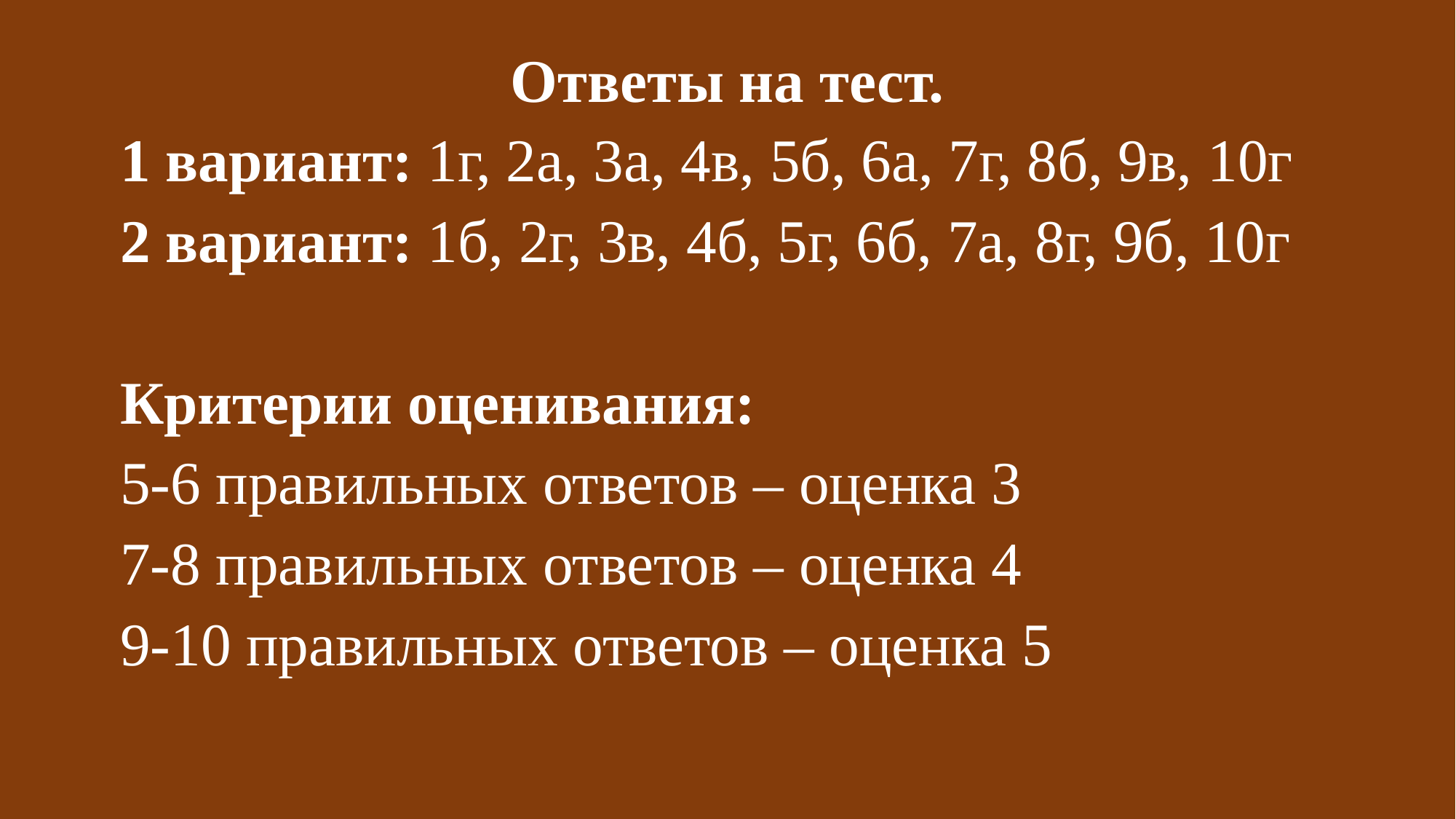

Ответы на тест.
	1 вариант: 1г, 2а, 3а, 4в, 5б, 6а, 7г, 8б, 9в, 10г
	2 вариант: 1б, 2г, 3в, 4б, 5г, 6б, 7а, 8г, 9б, 10г

	Критерии оценивания:
	5-6 правильных ответов – оценка 3
	7-8 правильных ответов – оценка 4
	9-10 правильных ответов – оценка 5